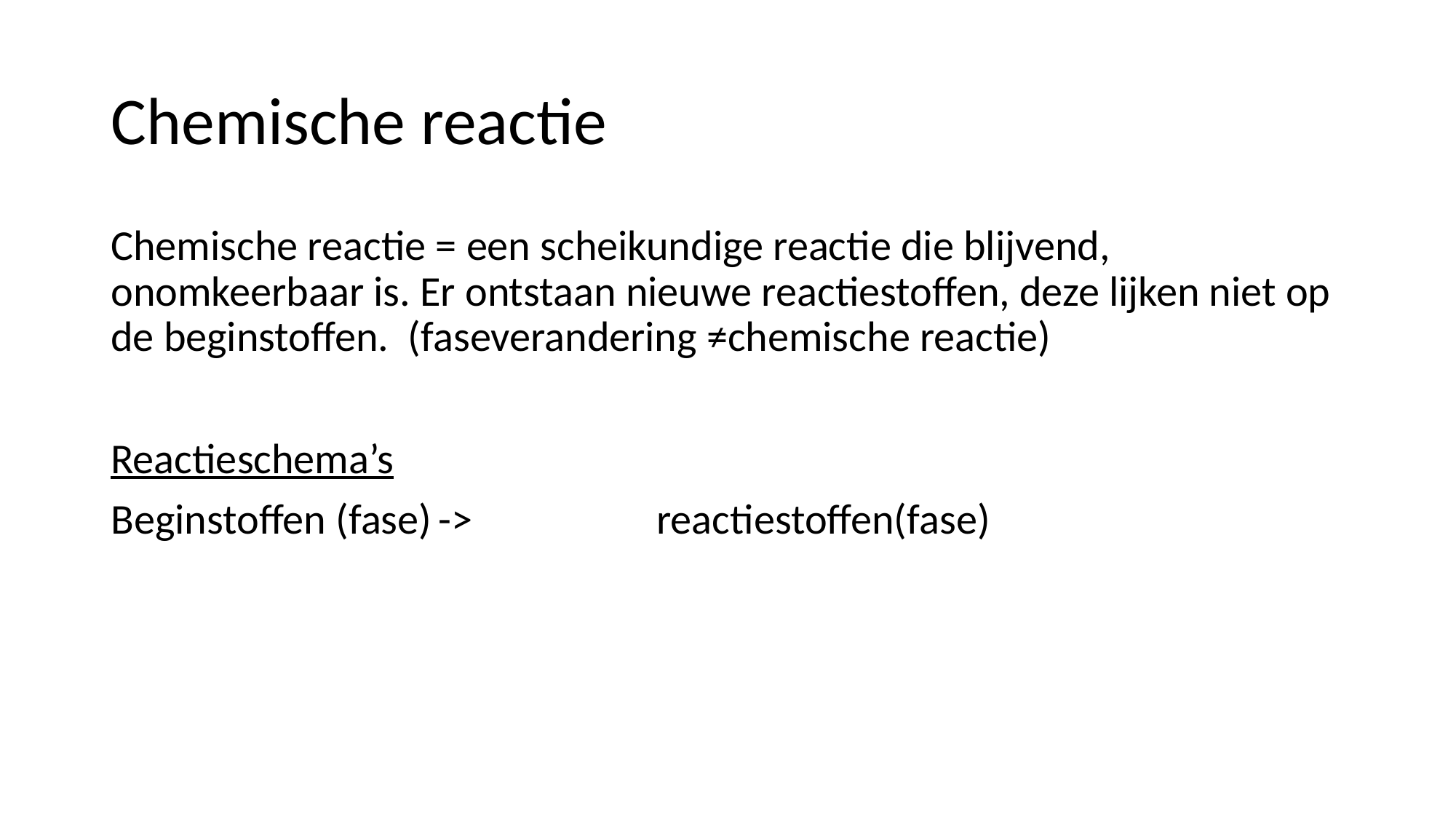

# Chemische reactie
Chemische reactie = een scheikundige reactie die blijvend, onomkeerbaar is. Er ontstaan nieuwe reactiestoffen, deze lijken niet op de beginstoffen.  (faseverandering ≠chemische reactie)

Reactieschema’s
Beginstoffen (fase)	-> 		reactiestoffen(fase)